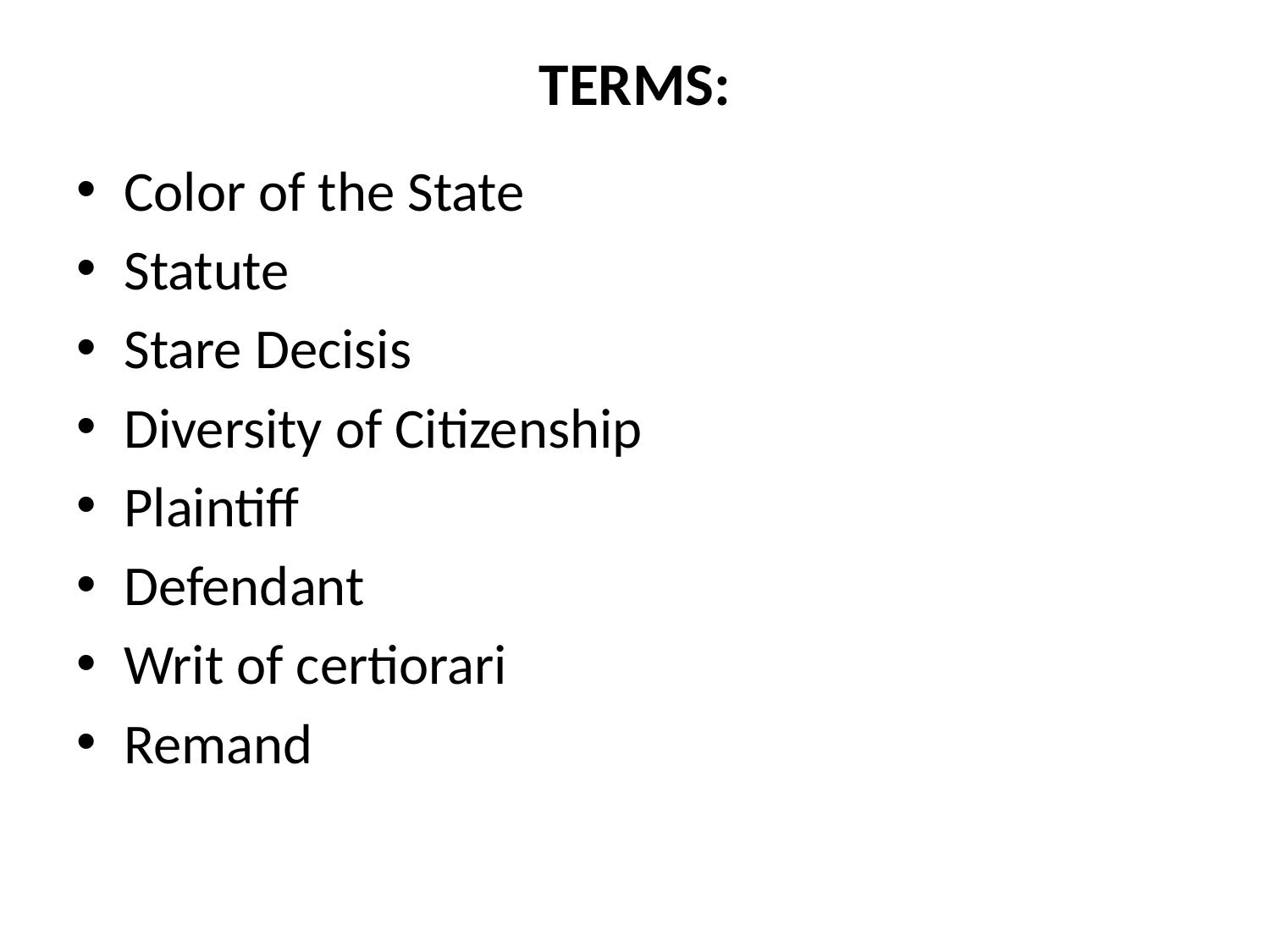

# TERMS:
Color of the State
Statute
Stare Decisis
Diversity of Citizenship
Plaintiff
Defendant
Writ of certiorari
Remand